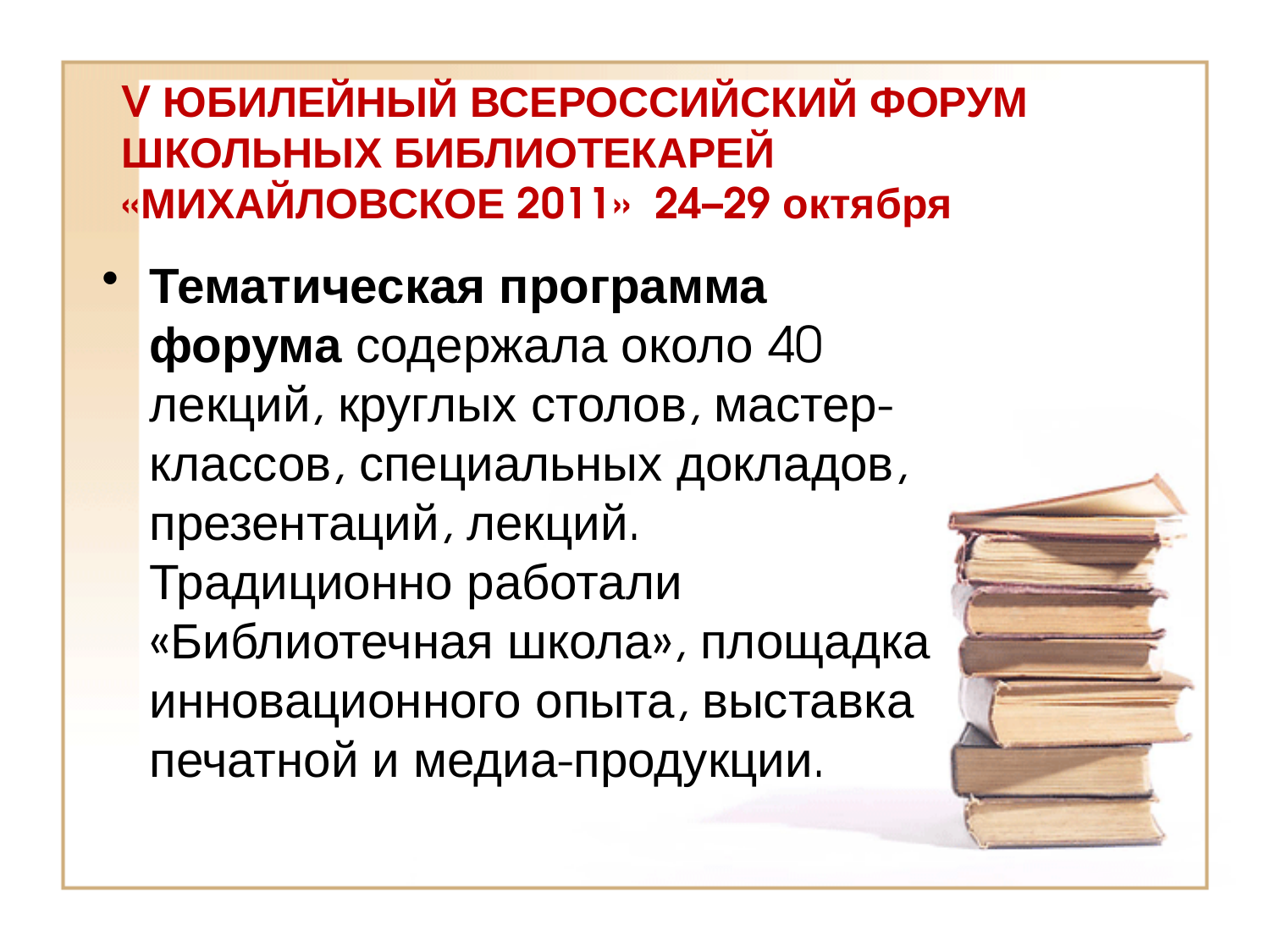

# V ЮБИЛЕЙНЫЙ ВСЕРОССИЙСКИЙ ФОРУМ ШКОЛЬНЫХ БИБЛИОТЕКАРЕЙ «МИХАЙЛОВСКОЕ 2011»  24–29 октября
Тематическая программа форума содержала около 40 лекций, круглых столов, мастер-классов, специальных докладов, презентаций, лекций. Традиционно работали «Библиотечная школа», площадка инновационного опыта, выставка печатной и медиа-продукции.